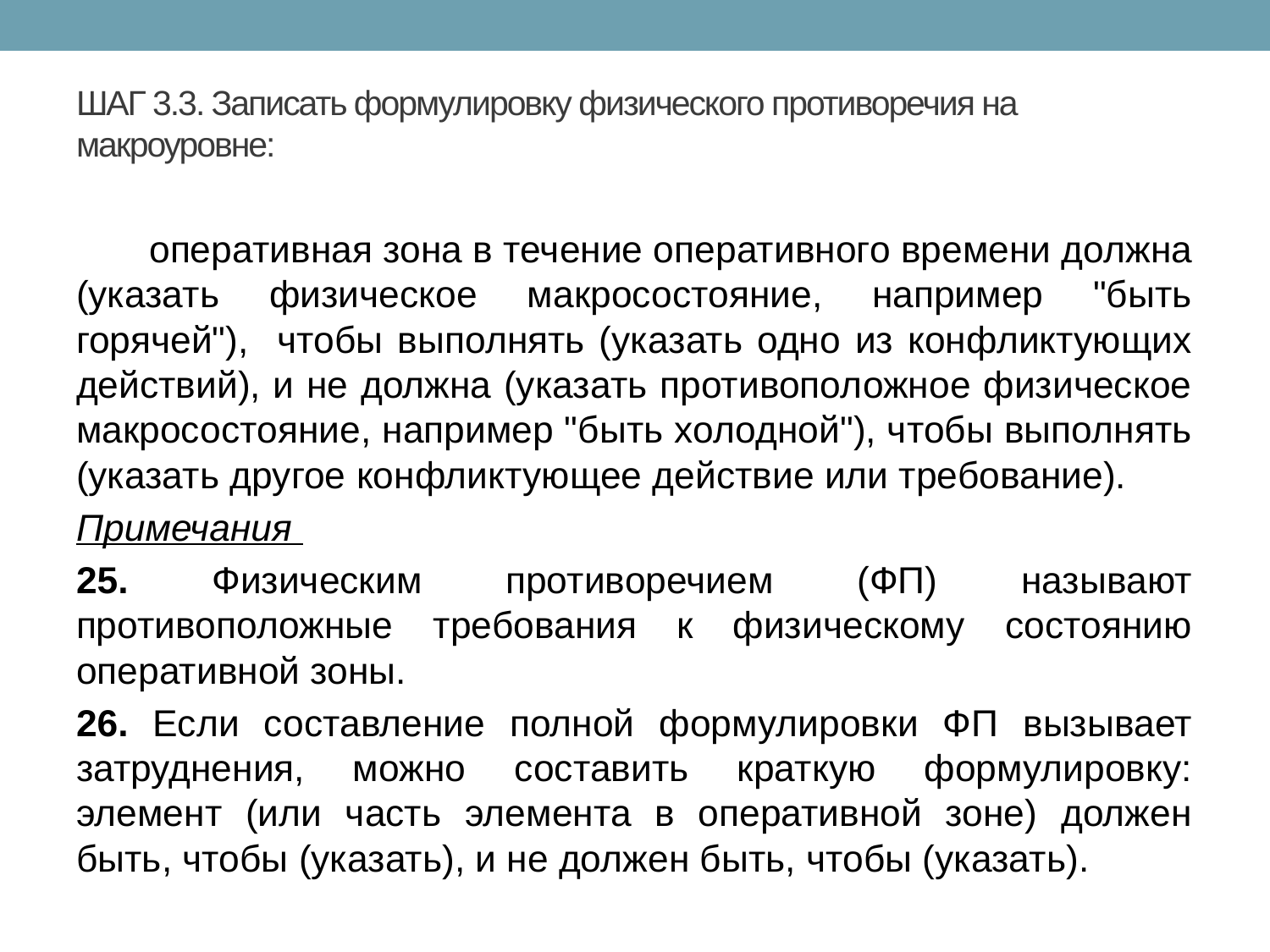

# ШАГ 3.3. Записать формулировку физического противоречия на макроуровне:

       оперативная зона в течение оперативного времени должна (указать физическое макросостояние, например "быть горячей"),  чтобы выполнять (указать одно из конфликтующих действий), и не должна (указать противоположное физическое макросостояние, например "быть холодной"), чтобы выполнять (указать другое конфликтующее действие или требование).
Примечания
25. Физическим противоречием (ФП) называют противоположные требования к физическому состоянию оперативной зоны.
26. Если составление полной формулировки ФП вызывает затруднения, можно составить краткую формулировку: элемент (или часть элемента в оперативной зоне) должен быть, чтобы (указать), и не должен быть, чтобы (указать).